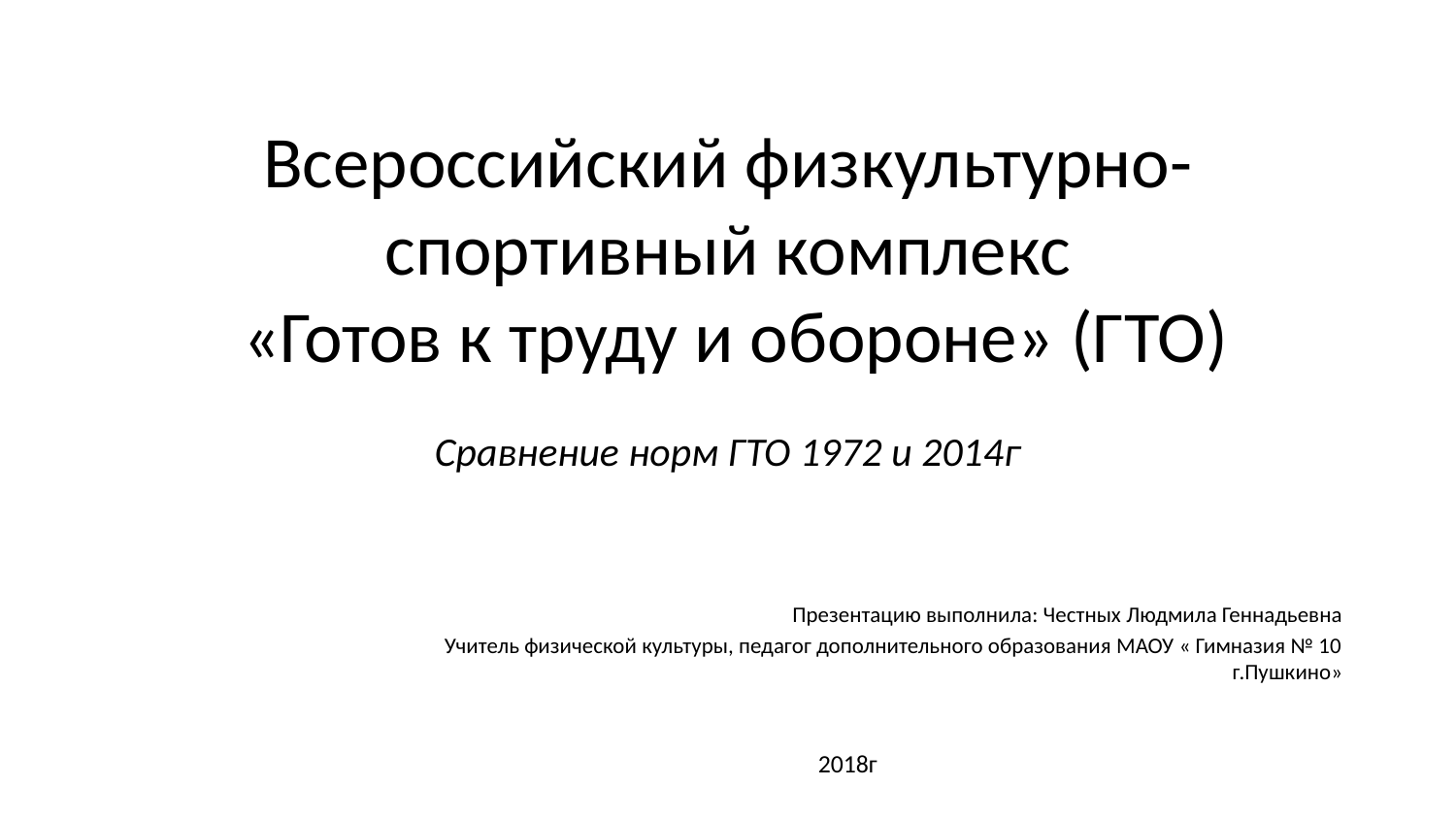

# Всероссийский физкультурно-спортивный комплекс «Готов к труду и обороне» (ГТО) Сравнение норм ГТО 1972 и 2014г
Презентацию выполнила: Честных Людмила Геннадьевна
Учитель физической культуры, педагог дополнительного образования МАОУ « Гимназия № 10 г.Пушкино»

2018г